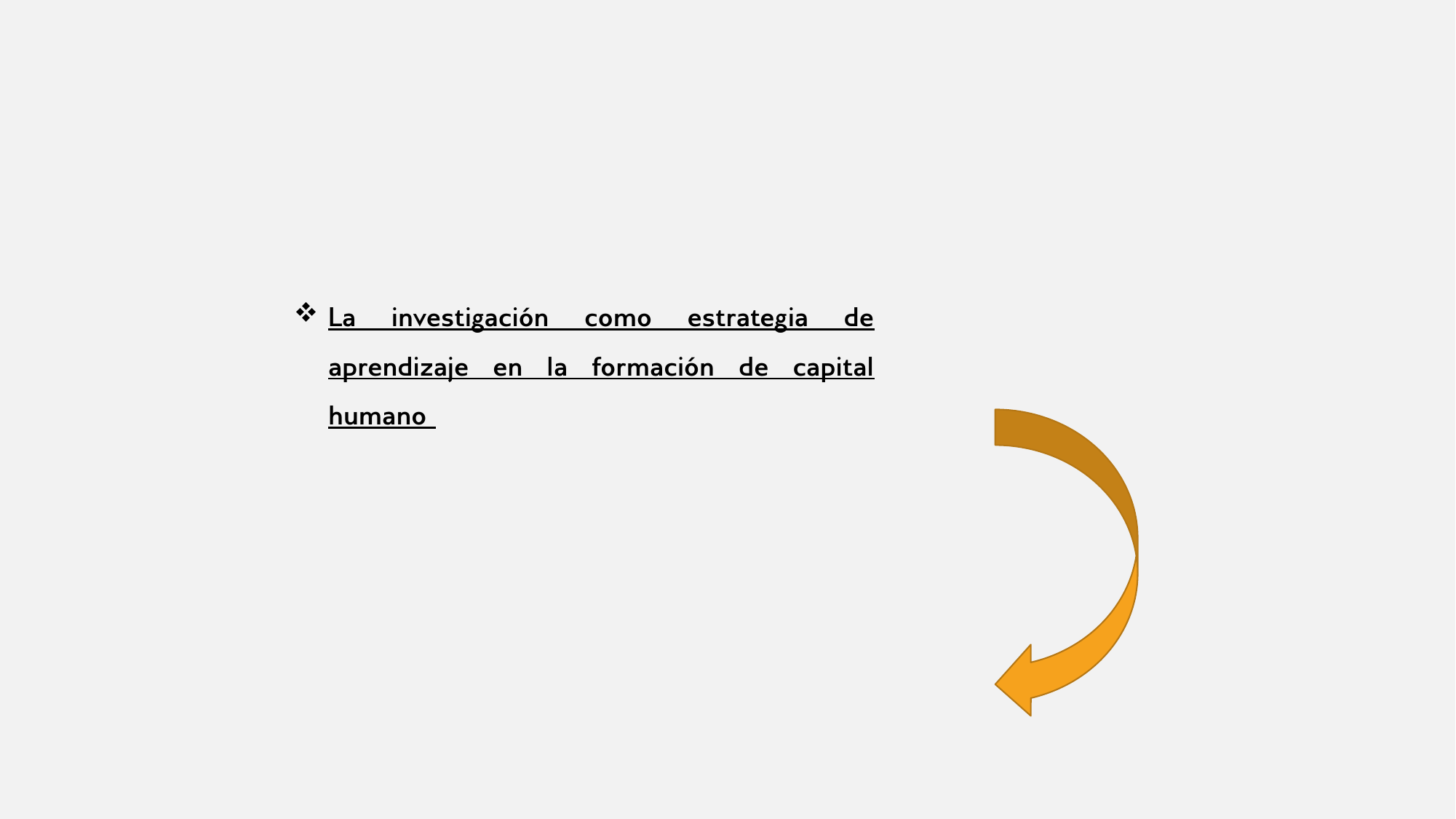

La investigación como estrategia de aprendizaje en la formación de capital humano